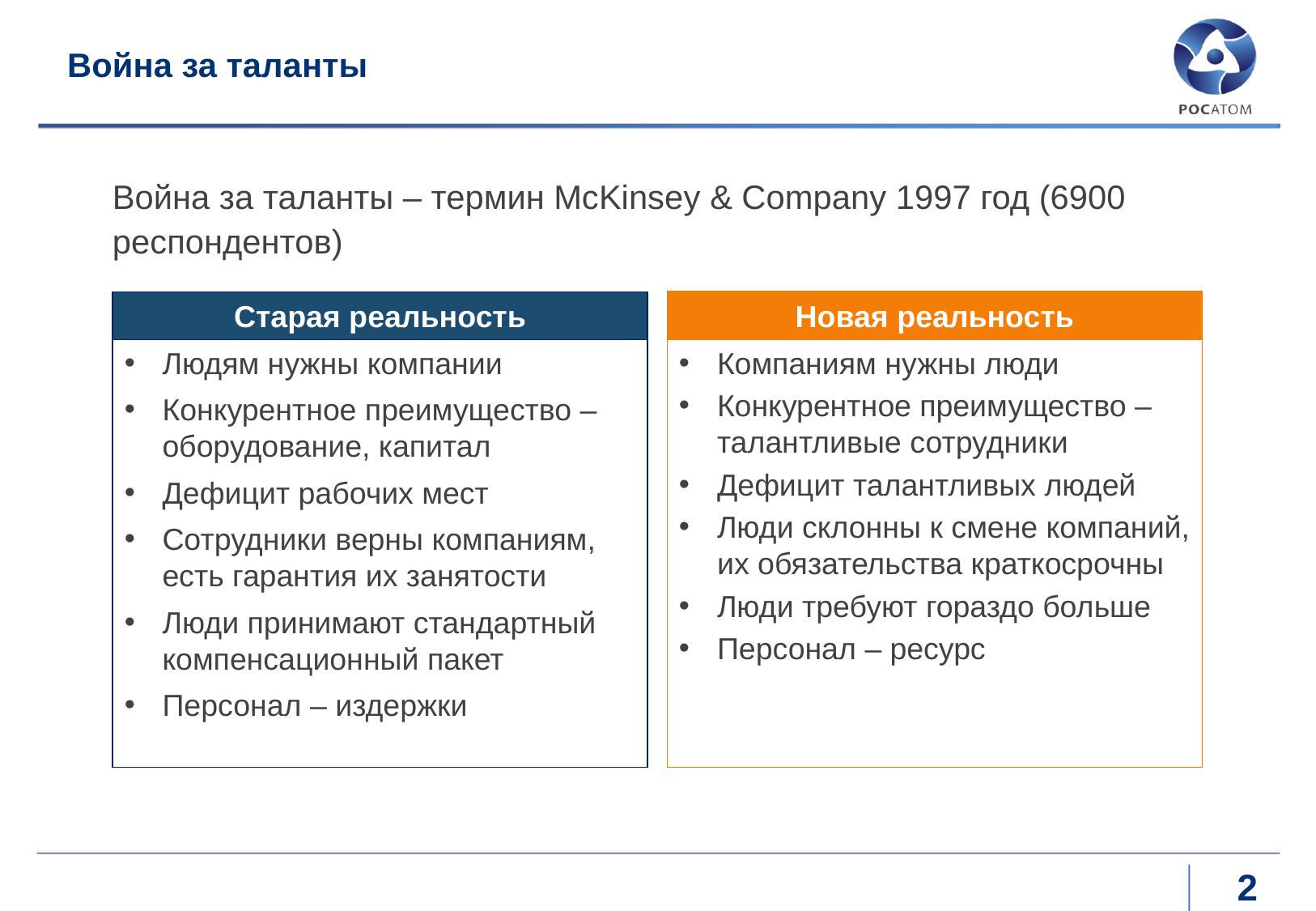

# Война за таланты
Война за таланты – термин McKinsey & Company 1997 год (6900 респондентов)
Новая реальность
Старая реальность
Людям нужны компании
Конкурентное преимущество – оборудование, капитал
Дефицит рабочих мест
Сотрудники верны компаниям, есть гарантия их занятости
Люди принимают стандартный компенсационный пакет
Персонал – издержки
Компаниям нужны люди
Конкурентное преимущество – талантливые сотрудники
Дефицит талантливых людей
Люди склонны к смене компаний, их обязательства краткосрочны
Люди требуют гораздо больше
Персонал – ресурс

2